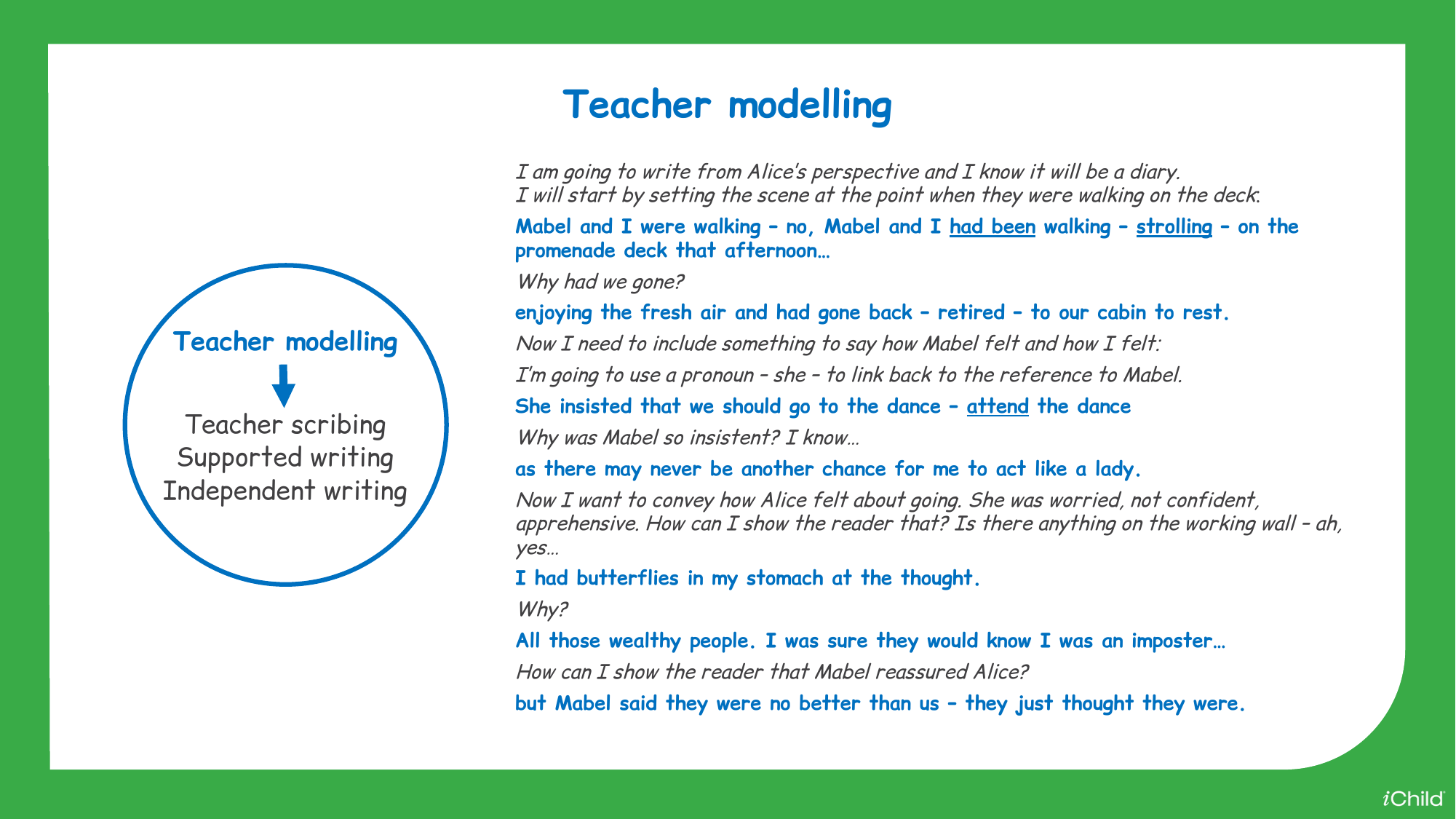

Teacher modelling
I am going to write from Alice’s perspective and I know it will be a diary.
I will start by setting the scene at the point when they were walking on the deck:
Mabel and I were walking – no, Mabel and I had been walking – strolling – on the promenade deck that afternoon…
Why had we gone?
enjoying the fresh air and had gone back – retired – to our cabin to rest.
Now I need to include something to say how Mabel felt and how I felt:
I’m going to use a pronoun – she – to link back to the reference to Mabel.
She insisted that we should go to the dance – attend the dance
Why was Mabel so insistent? I know…
as there may never be another chance for me to act like a lady.
Now I want to convey how Alice felt about going. She was worried, not confident, apprehensive. How can I show the reader that? Is there anything on the working wall – ah, yes…
I had butterflies in my stomach at the thought.
Why?
All those wealthy people. I was sure they would know I was an imposter…
How can I show the reader that Mabel reassured Alice?
but Mabel said they were no better than us – they just thought they were.

Teacher modelling
Teacher scribing
Supported writing
Independent writing